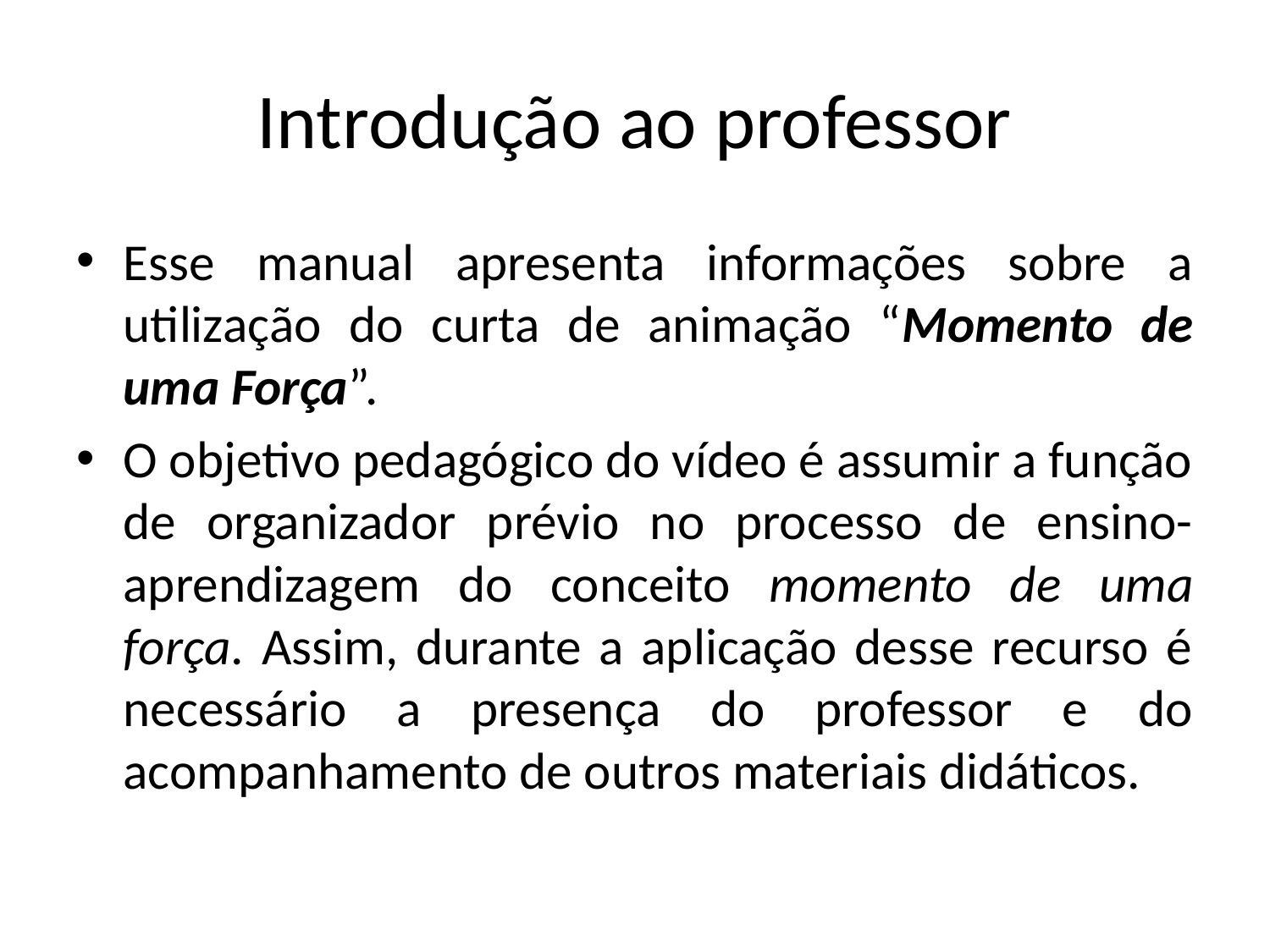

# Introdução ao professor
Esse manual apresenta informações sobre a utilização do curta de animação “Momento de uma Força”.
O objetivo pedagógico do vídeo é assumir a função de organizador prévio no processo de ensino-aprendizagem do conceito momento de uma força. Assim, durante a aplicação desse recurso é necessário a presença do professor e do acompanhamento de outros materiais didáticos.